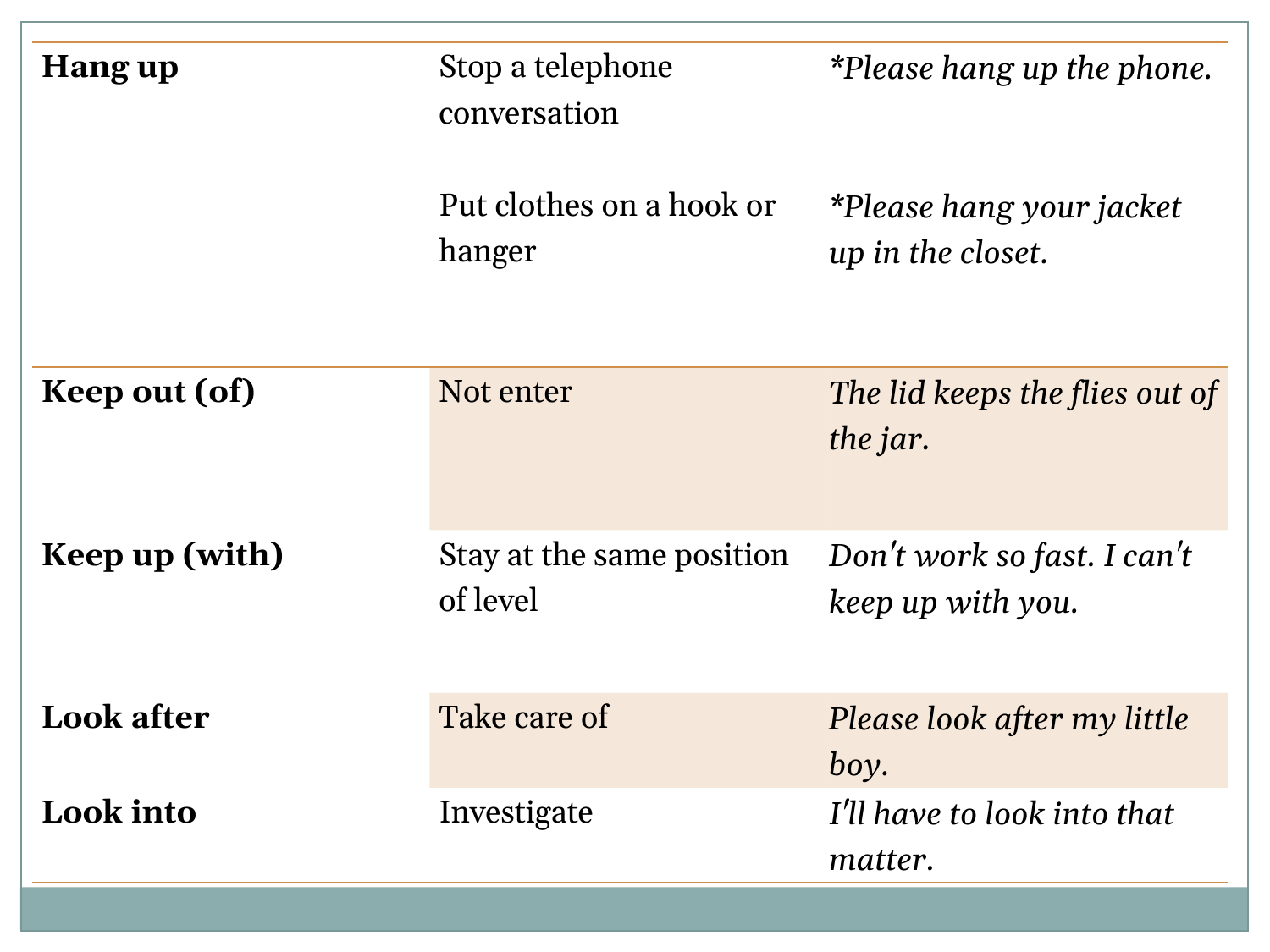

| Hang up | Stop a telephone conversation   Put clothes on a hook or hanger | \*Please hang up the phone.   \*Please hang your jacket up in the closet. |
| --- | --- | --- |
| Keep out (of) | Not enter | The lid keeps the flies out of the jar. |
| Keep up (with) | Stay at the same position of level | Don't work so fast. I can't keep up with you. |
| Look after | Take care of | Please look after my little boy. |
| Look into | Investigate | I'll have to look into that matter. |